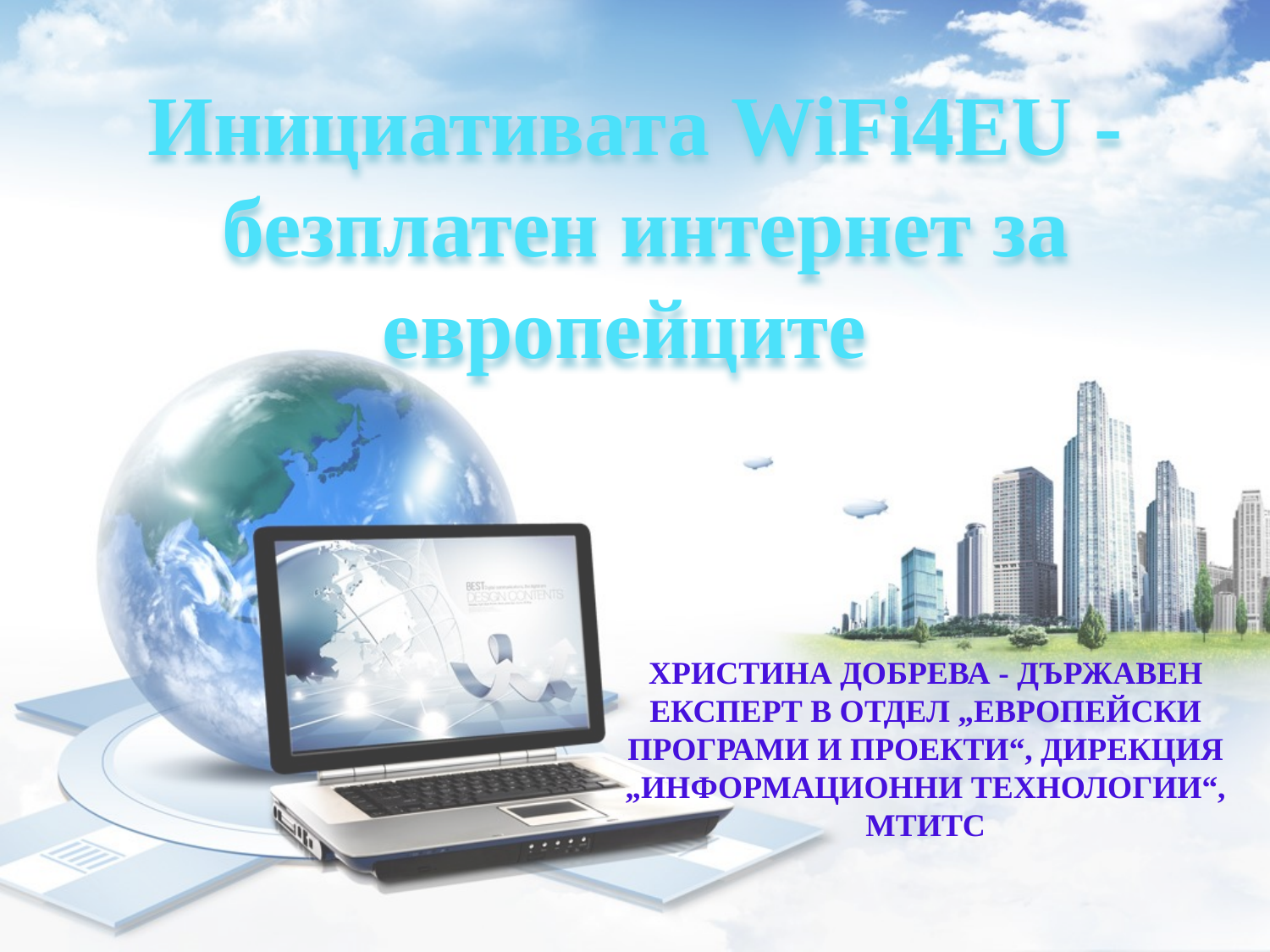

# Инициативата WiFi4EU -  безплатен интернет за европейците
ХРИСТИНА ДОБРЕВА - ДЪРЖАВЕН ЕКСПЕРТ В ОТДЕЛ „ЕВРОПЕЙСКИ ПРОГРАМИ И ПРОЕКТИ“, ДИРЕКЦИЯ „ИНФОРМАЦИОННИ ТЕХНОЛОГИИ“, МТИТС